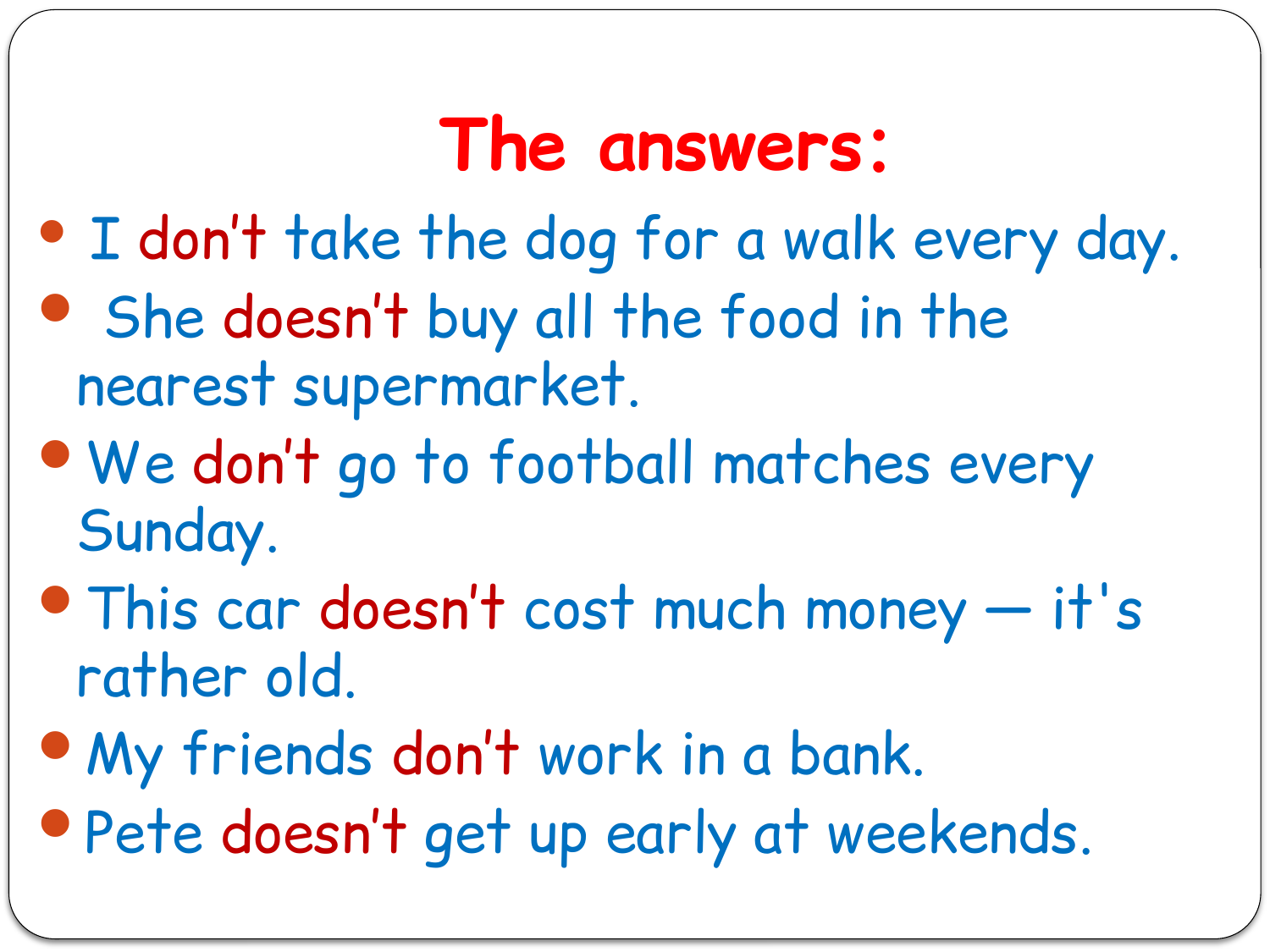

# The answers:
 I don’t take the dog for a walk every day.
 She doesn’t buy all the food in the nearest supermarket.
We don’t go to football matches every Sunday.
This car doesn’t cost much money — it's rather old.
My friends don’t work in a bank.
Pete doesn’t get up early at weekends.